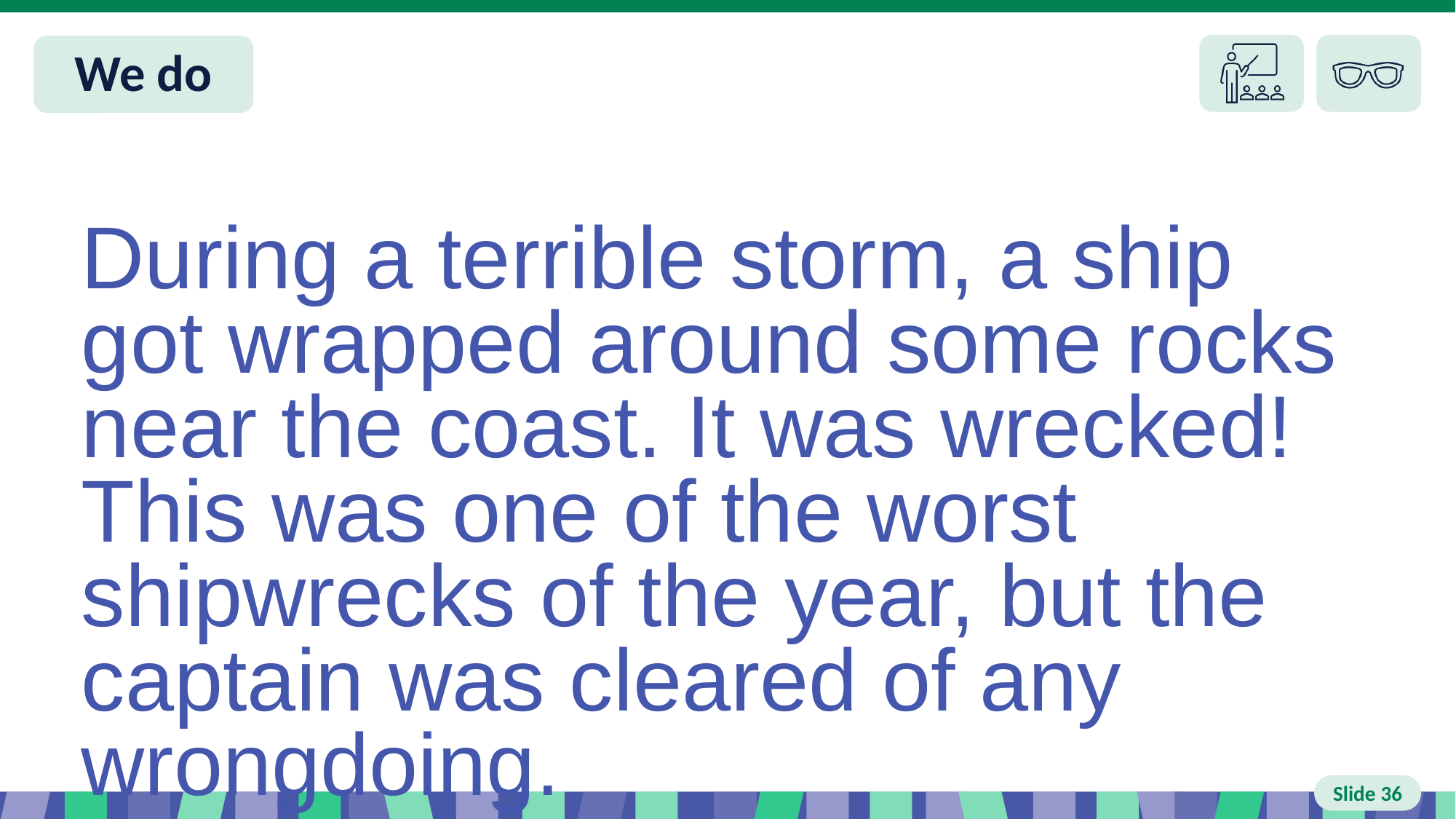

Slide 36 We do
During a terrible storm, a ship got wrapped around some rocks near the coast. It was wrecked! This was one of the worst shipwrecks of the year, but the captain was cleared of any wrongdoing.